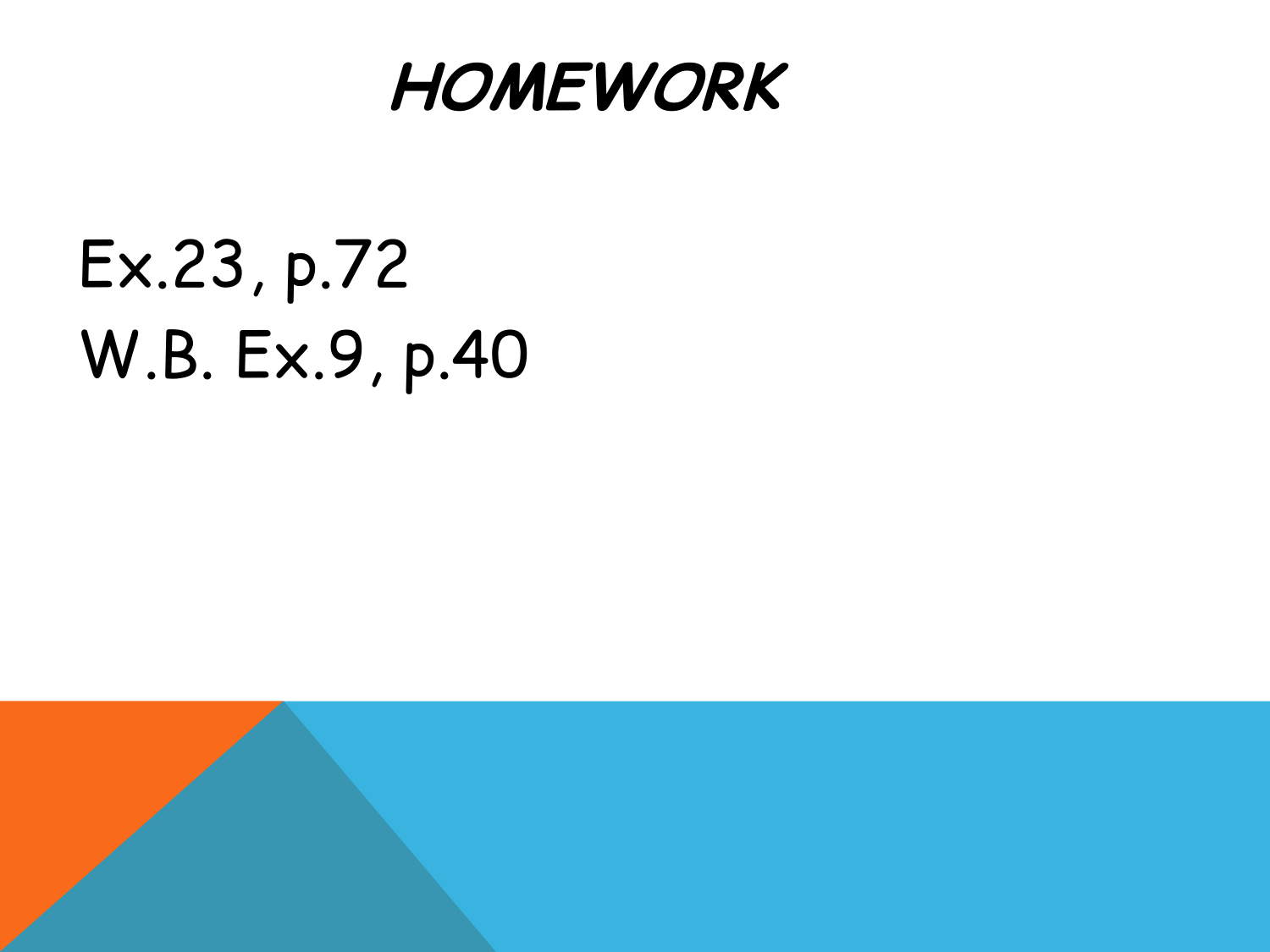

# Homework
Ex.23, p.72
W.B. Ex.9, p.40